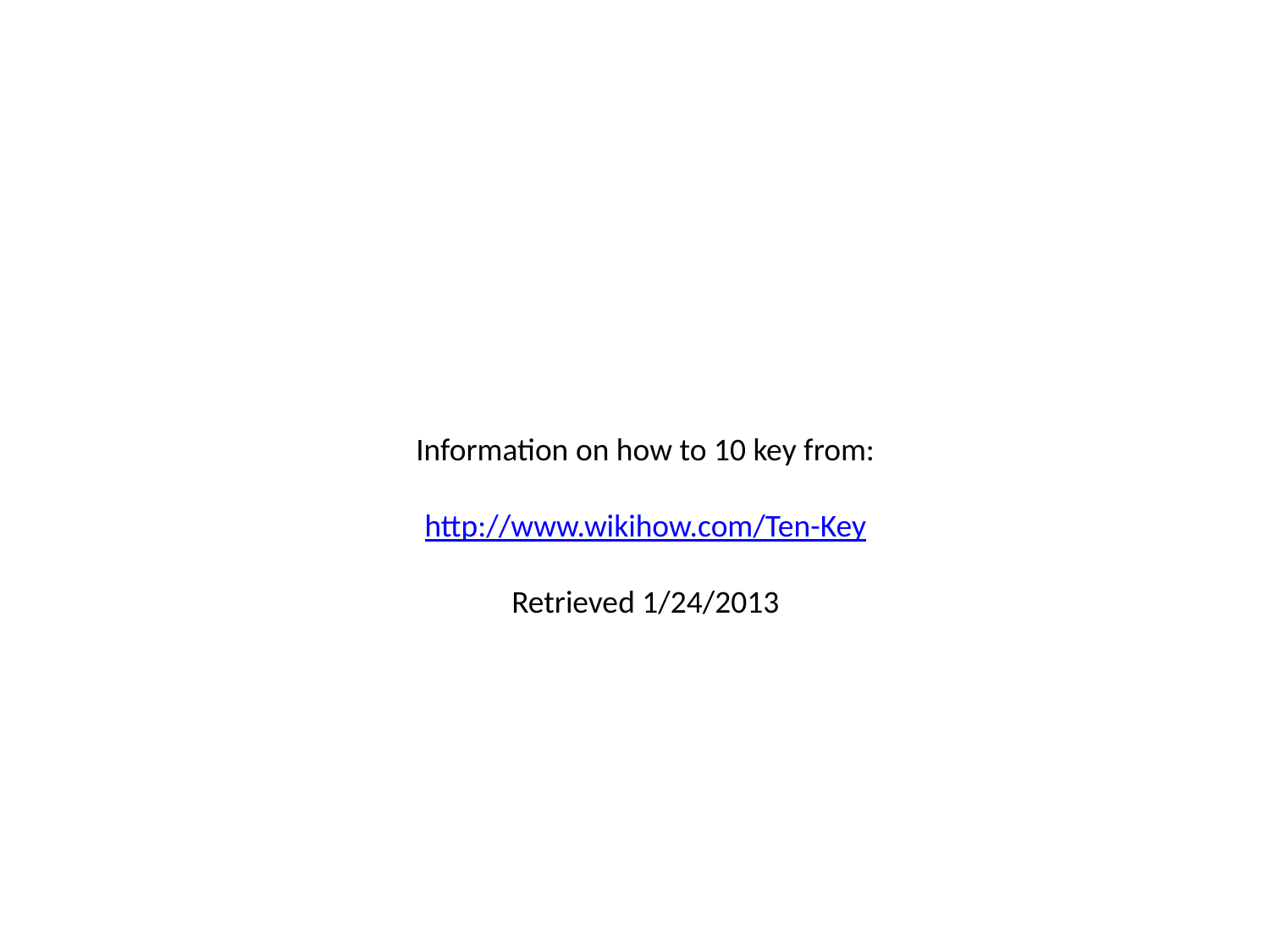

Information on how to 10 key from:

http://www.wikihow.com/Ten-Key

Retrieved 1/24/2013